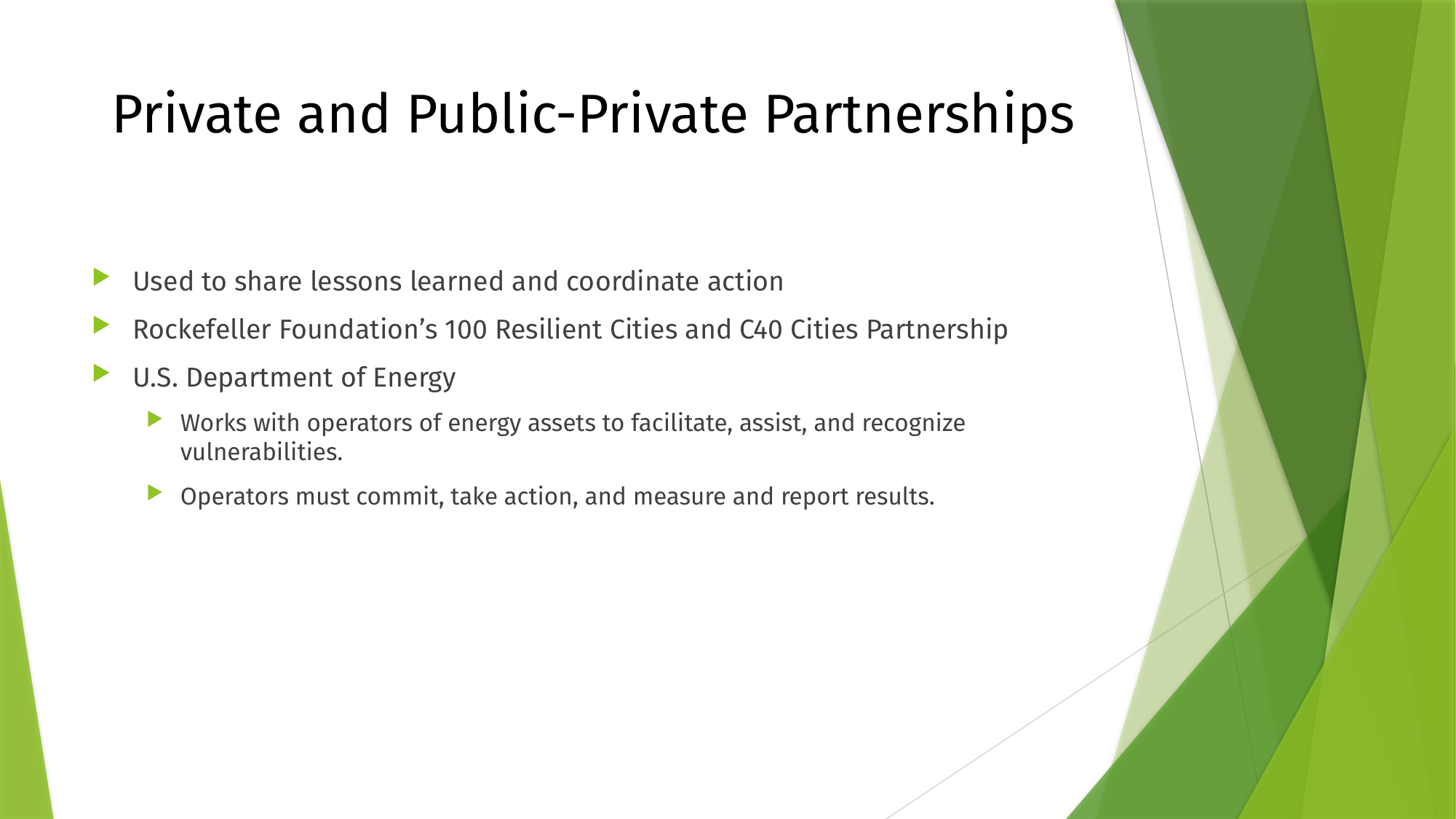

# Private and Public-Private Partnerships
Used to share lessons learned and coordinate action
Rockefeller Foundation’s 100 Resilient Cities and C40 Cities Partnership
U.S. Department of Energy
Works with operators of energy assets to facilitate, assist, and recognize vulnerabilities.
Operators must commit, take action, and measure and report results.